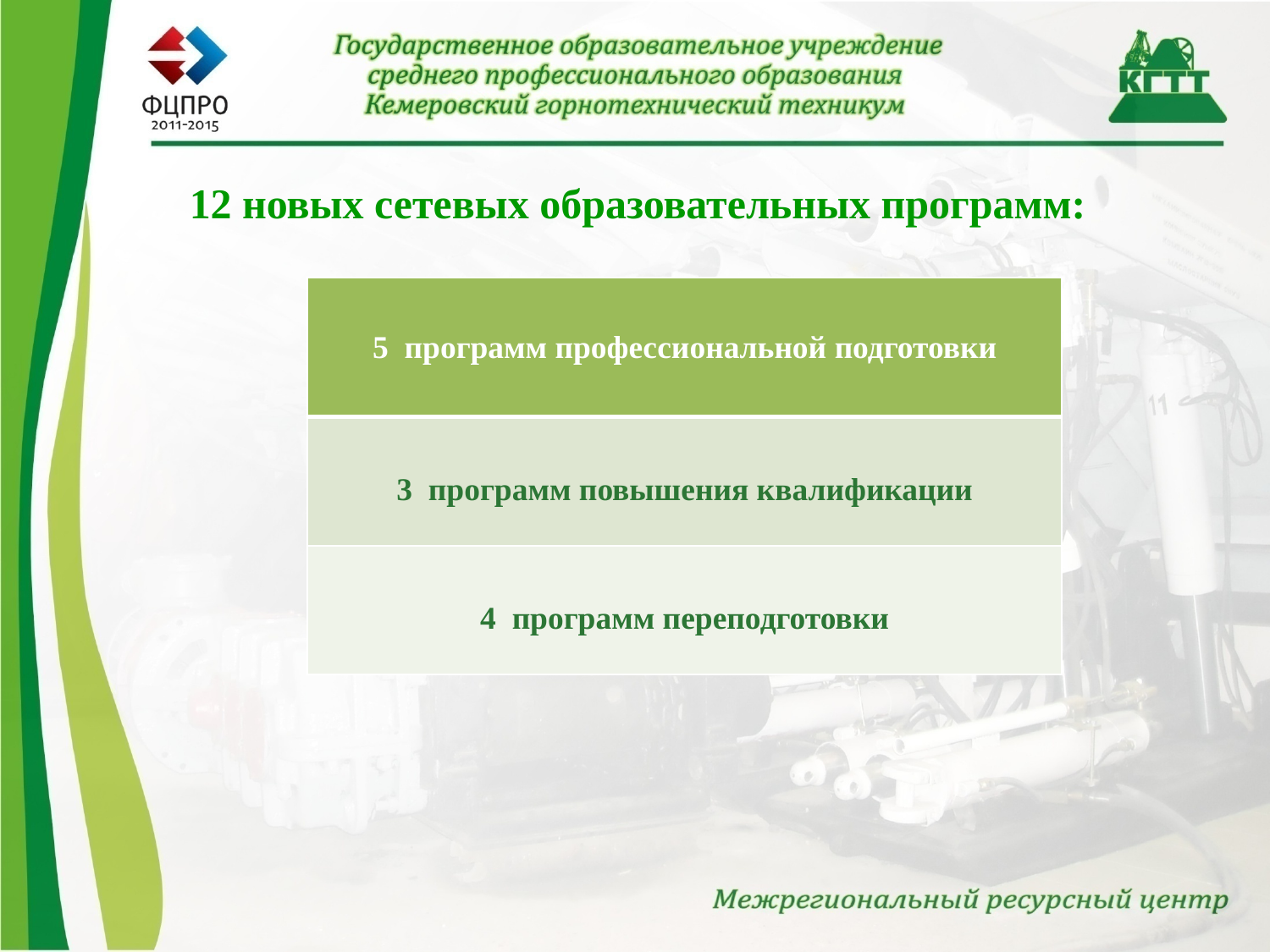

# 12 новых сетевых образовательных программ:
| 5 программ профессиональной подготовки |
| --- |
| 3 программ повышения квалификации |
| 4 программ переподготовки |